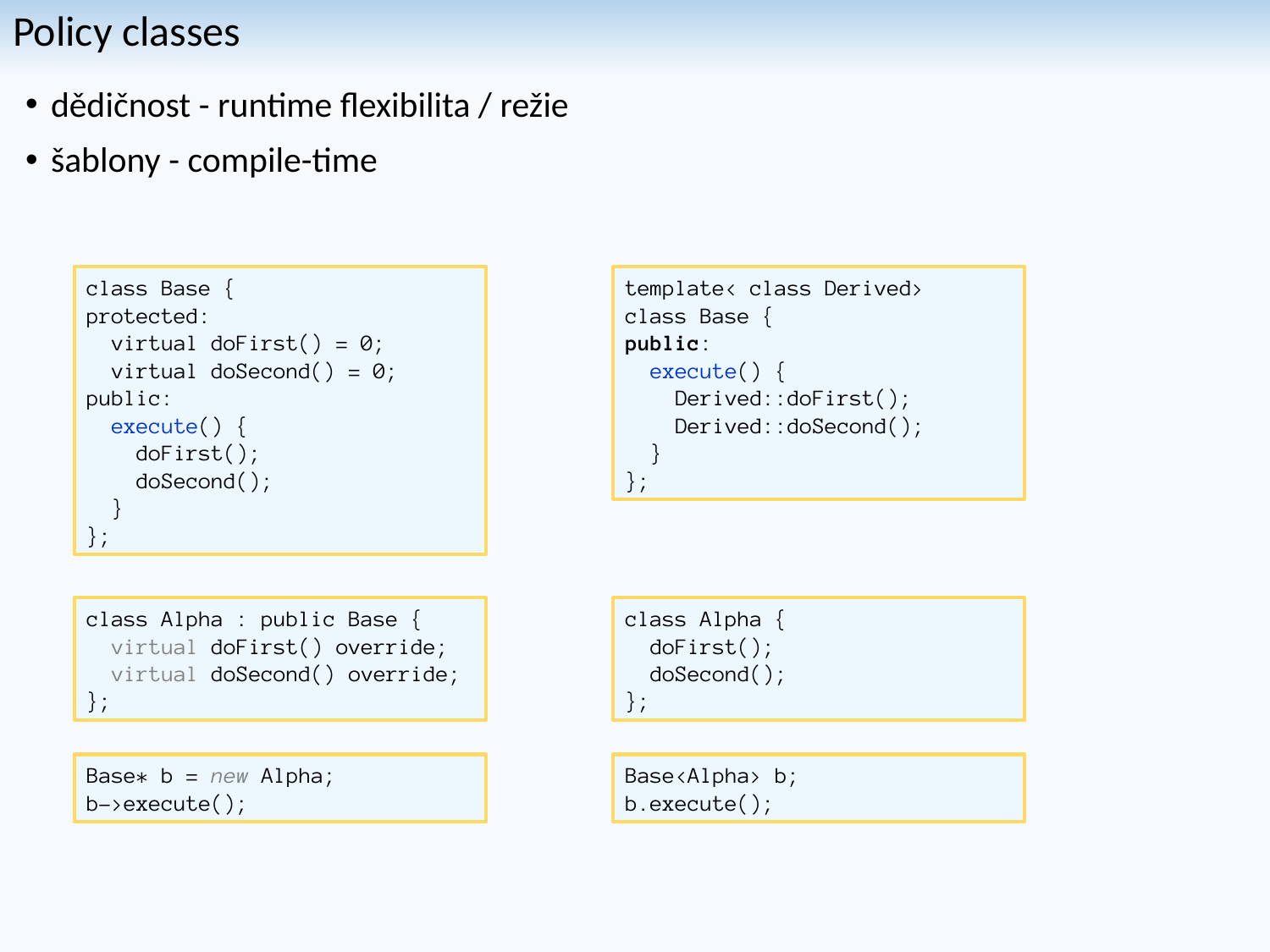

# Policy classes
dědičnost - runtime flexibilita / režie
šablony - compile-time
class Base {
protected:
  virtual doFirst() = 0;
  virtual doSecond() = 0;
public:
  execute() {
    doFirst();
    doSecond();
  }
};
template< class Derived>
class Base {
public:
  execute() {
    Derived::doFirst();
    Derived::doSecond();
  }
};
class Alpha : public Base {
  virtual doFirst() override;
  virtual doSecond() override;
};
class Alpha {
  doFirst();
  doSecond();
};
Base<Alpha> b;
b.execute();
Base* b = new Alpha;
b->execute();